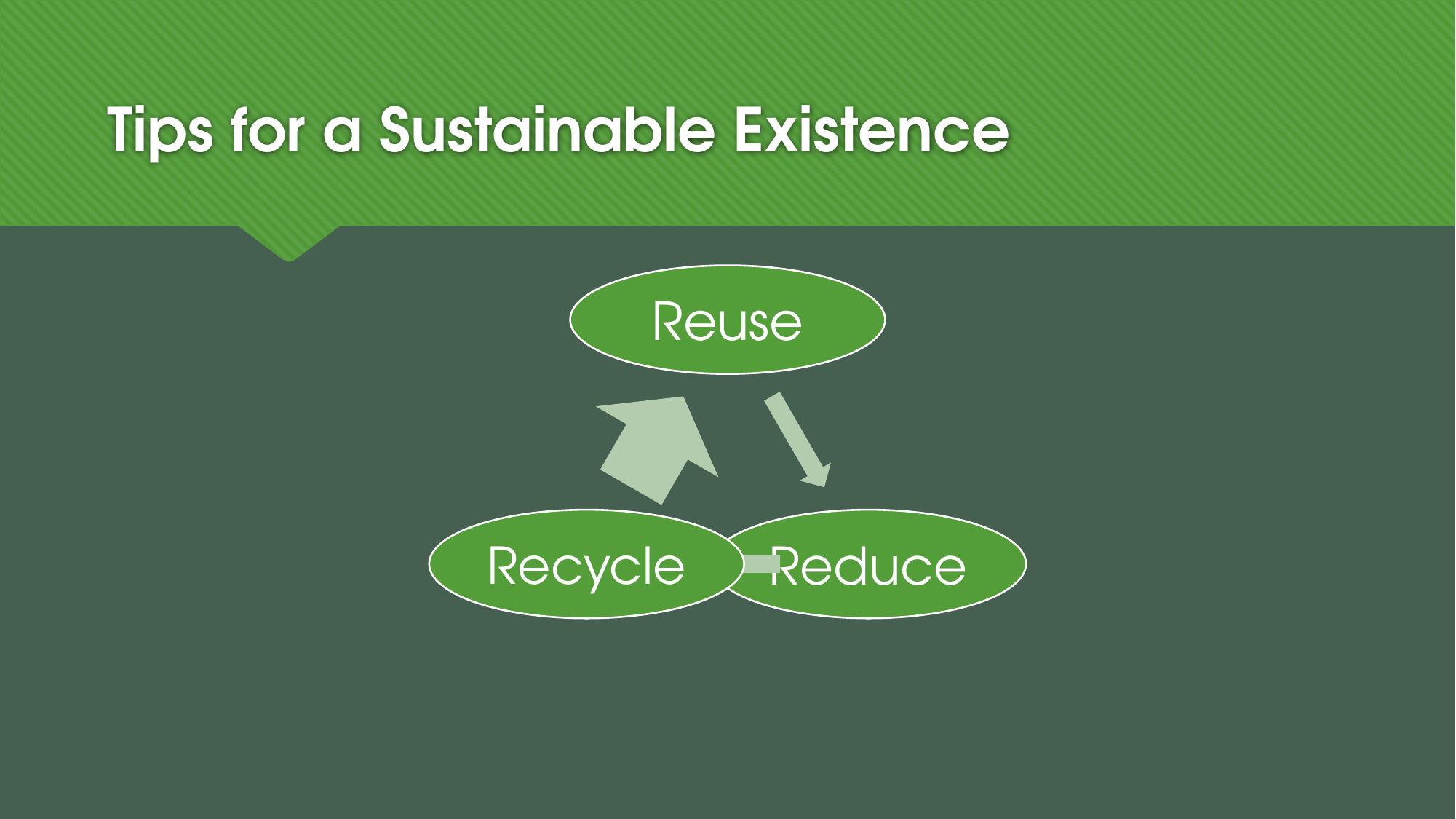

# Tips for a Sustainable Existence
Reuse
Reduce
Recycle